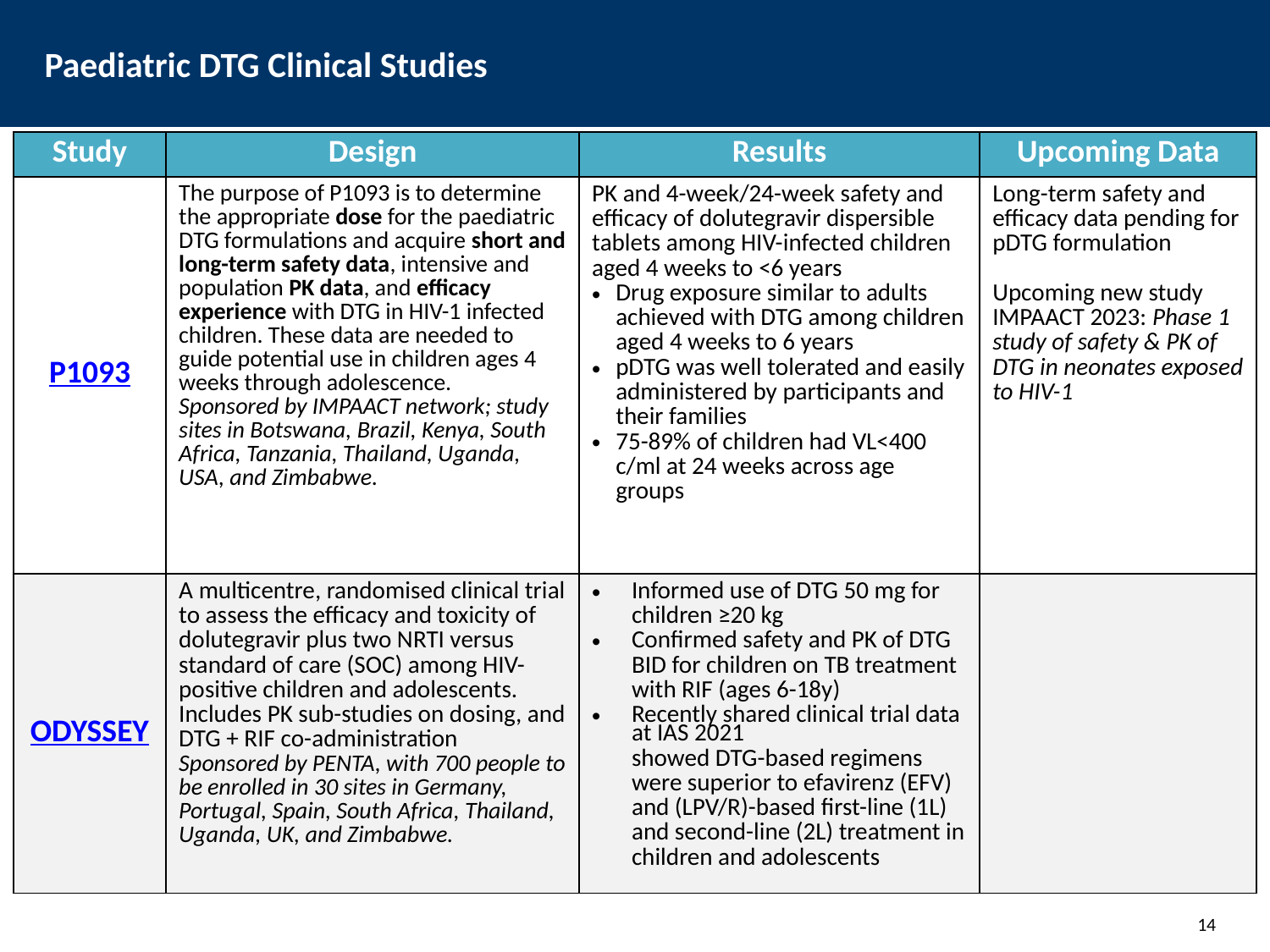

# Paediatric DTG Clinical Studies
| Study | Design | Results | Upcoming Data |
| --- | --- | --- | --- |
| P1093 | The purpose of P1093 is to determine the appropriate dose for the paediatric DTG formulations and acquire short and long-term safety data, intensive and population PK data, and efficacy experience with DTG in HIV-1 infected children. These data are needed to guide potential use in children ages 4 weeks through adolescence. Sponsored by IMPAACT network; study sites in Botswana, Brazil, Kenya, South Africa, Tanzania, Thailand, Uganda, USA, and Zimbabwe. | PK and 4-week/24-week safety and efficacy of dolutegravir dispersible tablets among HIV-infected children aged 4 weeks to <6 years Drug exposure similar to adults achieved with DTG among children aged 4 weeks to 6 years pDTG was well tolerated and easily administered by participants and their families 75-89% of children had VL<400 c/ml at 24 weeks across age groups | Long-term safety and efficacy data pending for pDTG formulation Upcoming new study IMPAACT 2023: Phase 1 study of safety & PK of DTG in neonates exposed to HIV-1 |
| ODYSSEY | A multicentre, randomised clinical trial to assess the efficacy and toxicity of dolutegravir plus two NRTI versus standard of care (SOC) among HIV-positive children and adolescents. Includes PK sub-studies on dosing, and DTG + RIF co-administration Sponsored by PENTA, with 700 people to be enrolled in 30 sites in Germany, Portugal, Spain, South Africa, Thailand, Uganda, UK, and Zimbabwe. | Informed use of DTG 50 mg for children ≥20 kg Confirmed safety and PK of DTG BID for children on TB treatment with RIF (ages 6-18y) Recently shared clinical trial data at IAS 2021 showed DTG-based regimens were superior to efavirenz (EFV) and (LPV/R)-based first-line (1L) and second-line (2L) treatment in children and adolescents |  |